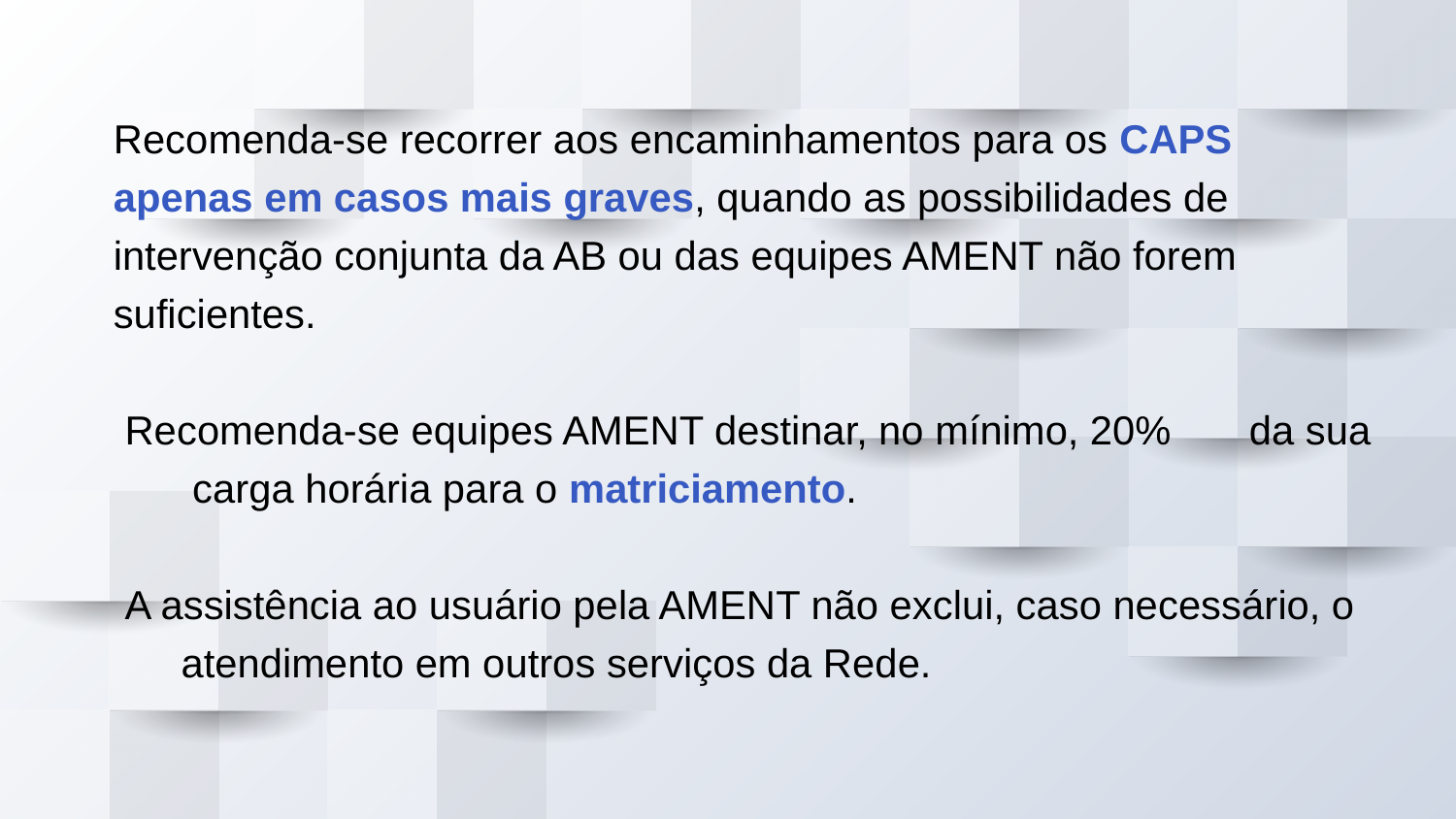

Recomenda-se recorrer aos encaminhamentos para os CAPS
apenas em casos mais graves, quando as possibilidades de
intervenção conjunta da AB ou das equipes AMENT não forem
suficientes.

 Recomenda-se equipes AMENT destinar, no mínimo, 20%       da sua   carga horária para o matriciamento.

 A assistência ao usuário pela AMENT não exclui, caso necessário, o    atendimento em outros serviços da Rede.